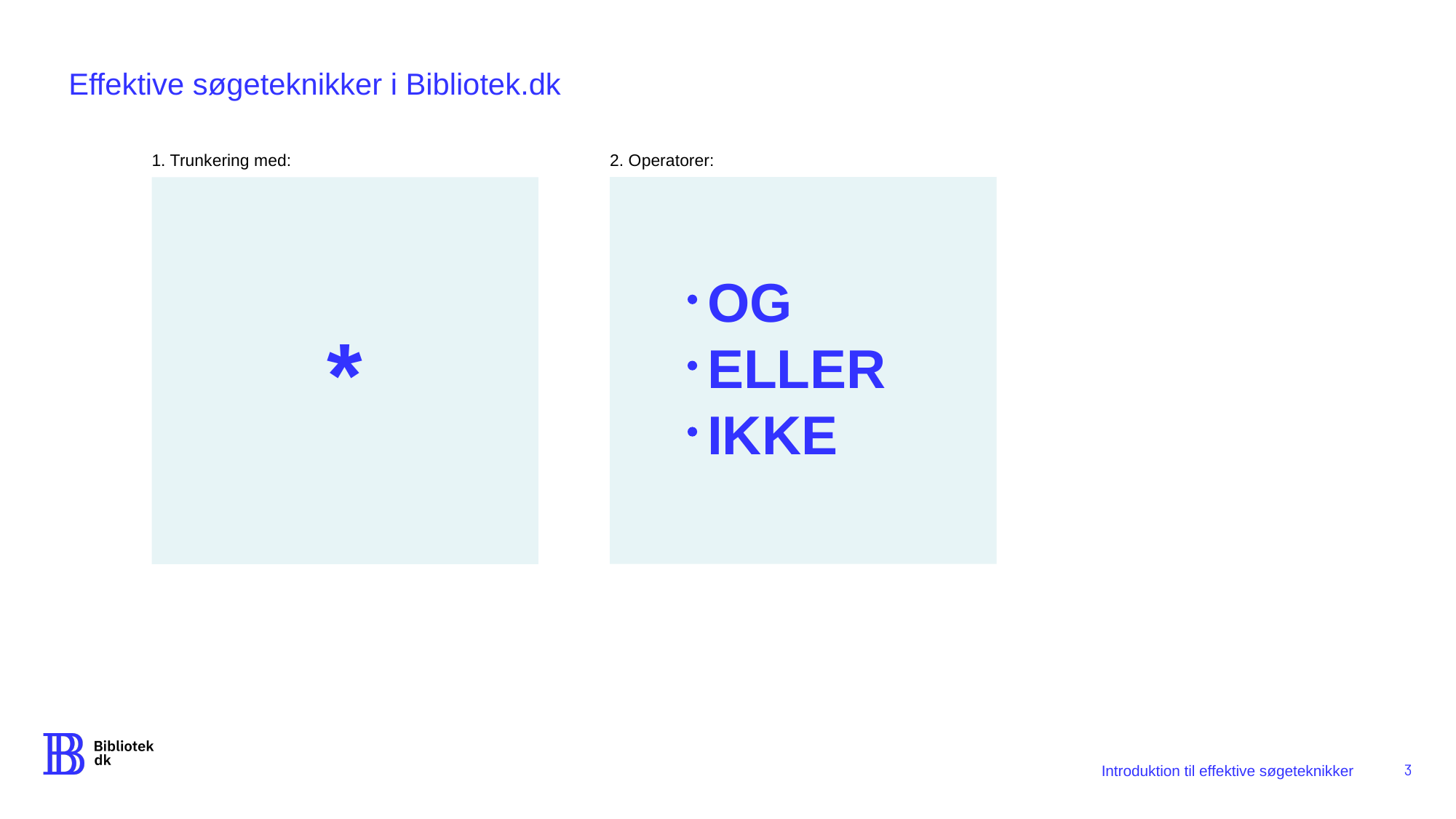

Effektive søgeteknikker i Bibliotek.dk
1. Trunkering med:
2. Operatorer:

OG
ELLER
IKKE

*
3